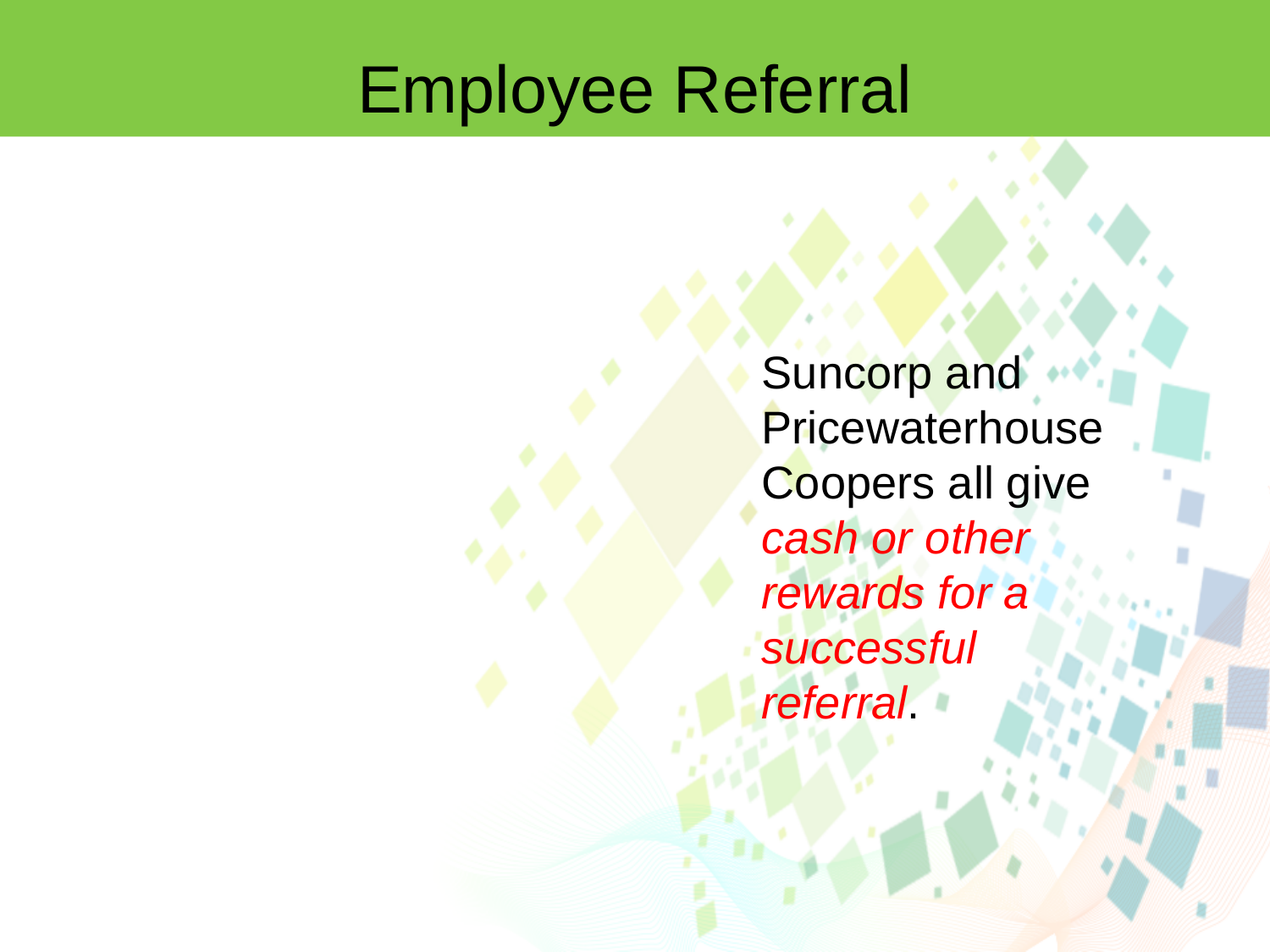

Employee Referral
Suncorp and PricewaterhouseCoopers all give cash or other rewards for a successful referral.